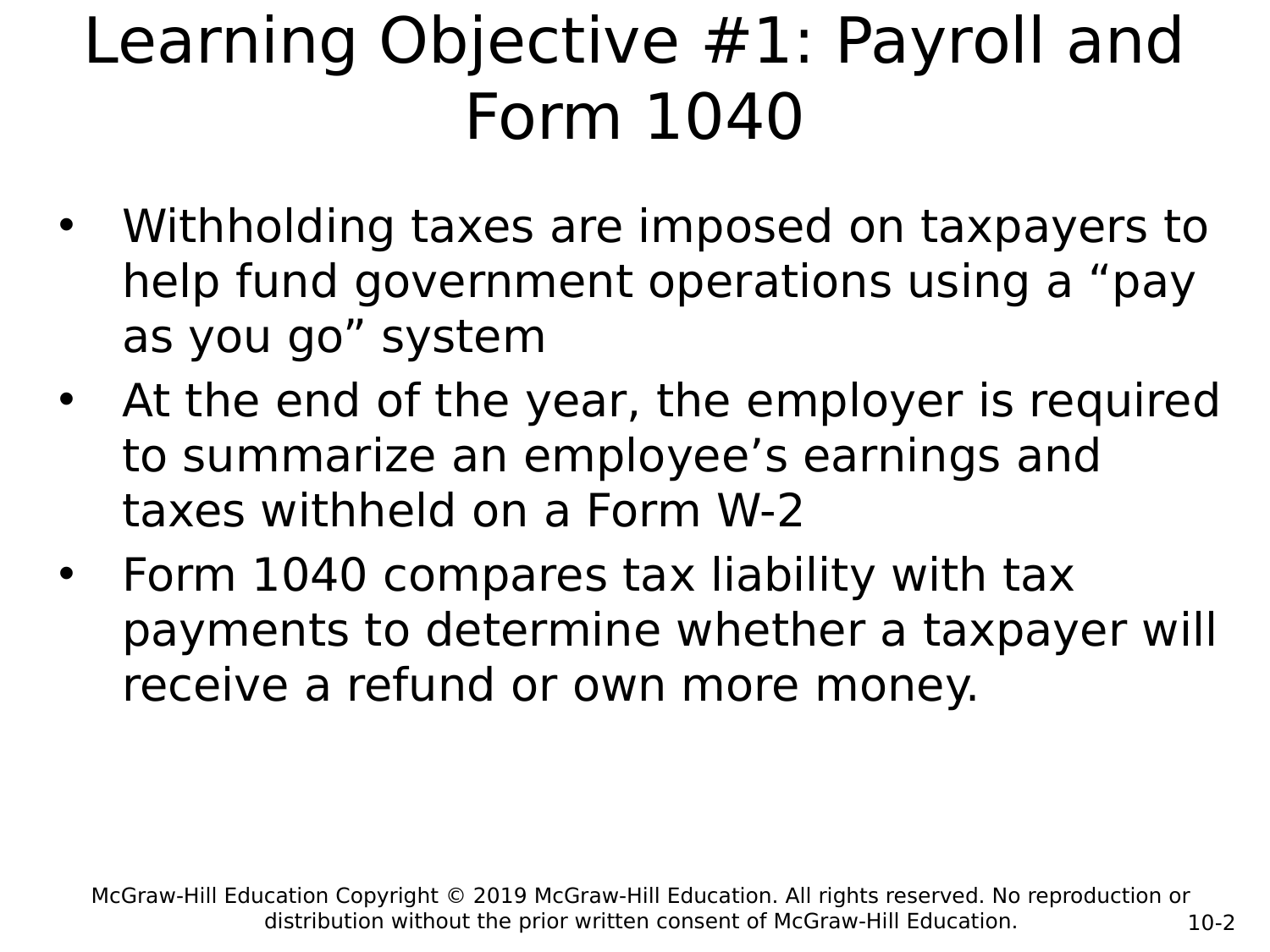

# Learning Objective #1: Payroll and Form 1040
Withholding taxes are imposed on taxpayers to help fund government operations using a “pay as you go” system
At the end of the year, the employer is required to summarize an employee’s earnings and taxes withheld on a Form W-2
Form 1040 compares tax liability with tax payments to determine whether a taxpayer will receive a refund or own more money.
McGraw-Hill Education Copyright © 2019 McGraw-Hill Education. All rights reserved. No reproduction or distribution without the prior written consent of McGraw-Hill Education.
10-2